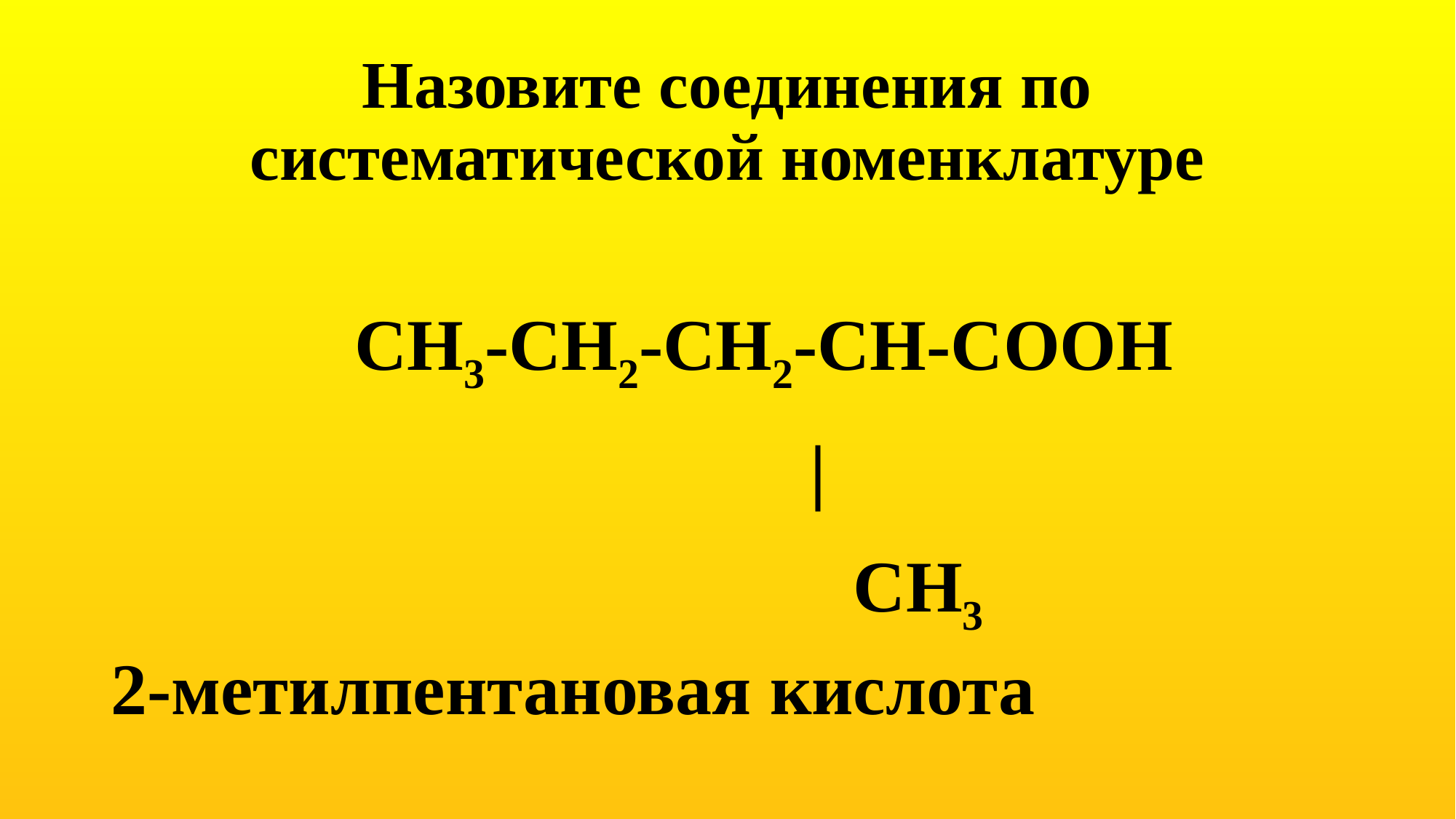

# Назовите соединения по систематической номенклатуре

       CH3-CH2-CH2-CH-COOH
                |
                      CH3
2-метилпентановая кислота